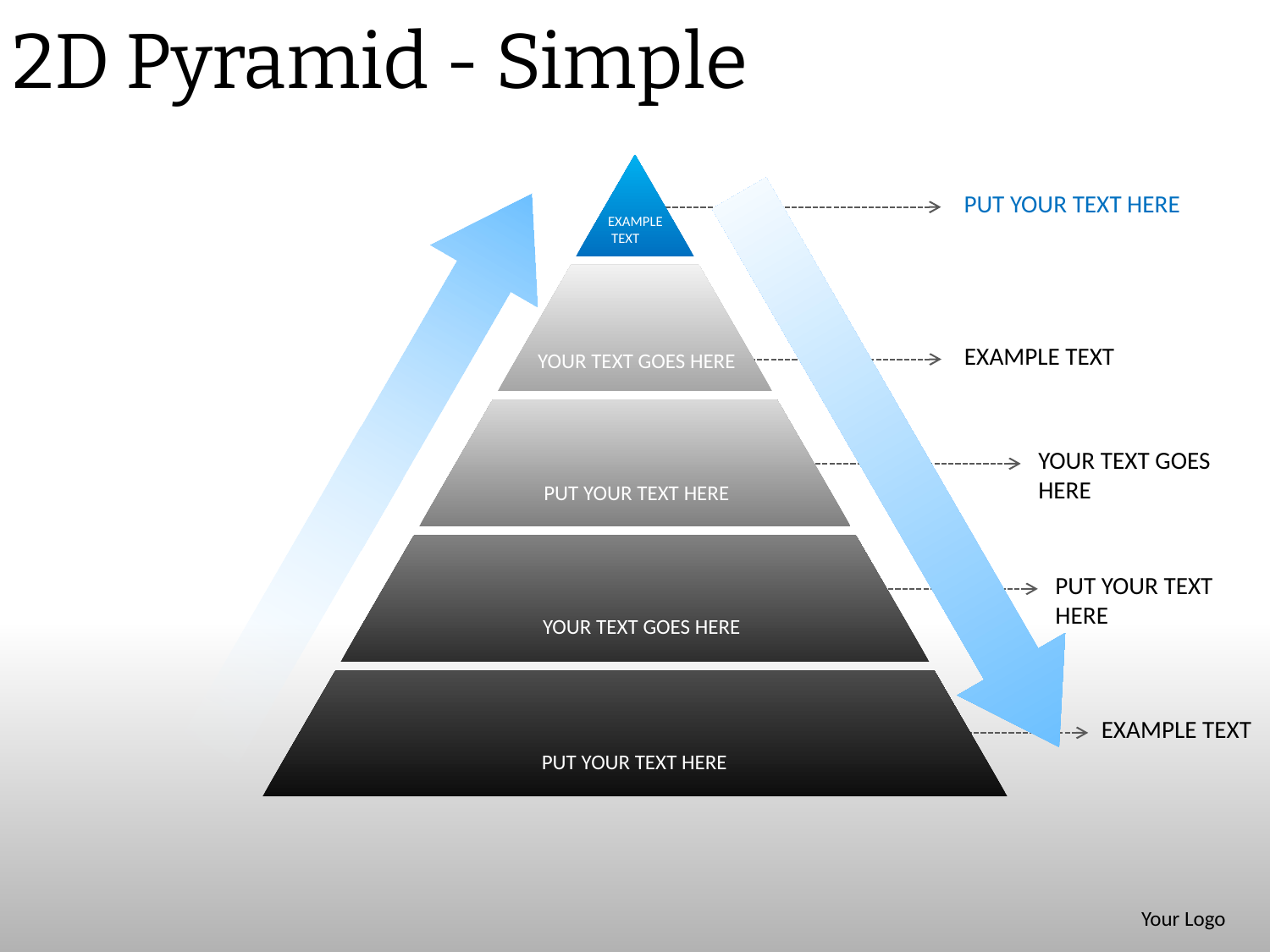

2D Pyramid - Simple

 PUT YOUR TEXT HERE
EXAMPLE
 TEXT
 EXAMPLE TEXT
YOUR TEXT GOES HERE
YOUR TEXT GOES HERE

PUT YOUR TEXT HERE
PUT YOUR TEXT HERE
YOUR TEXT GOES HERE
EXAMPLE TEXT
PUT YOUR TEXT HERE
Your Logo